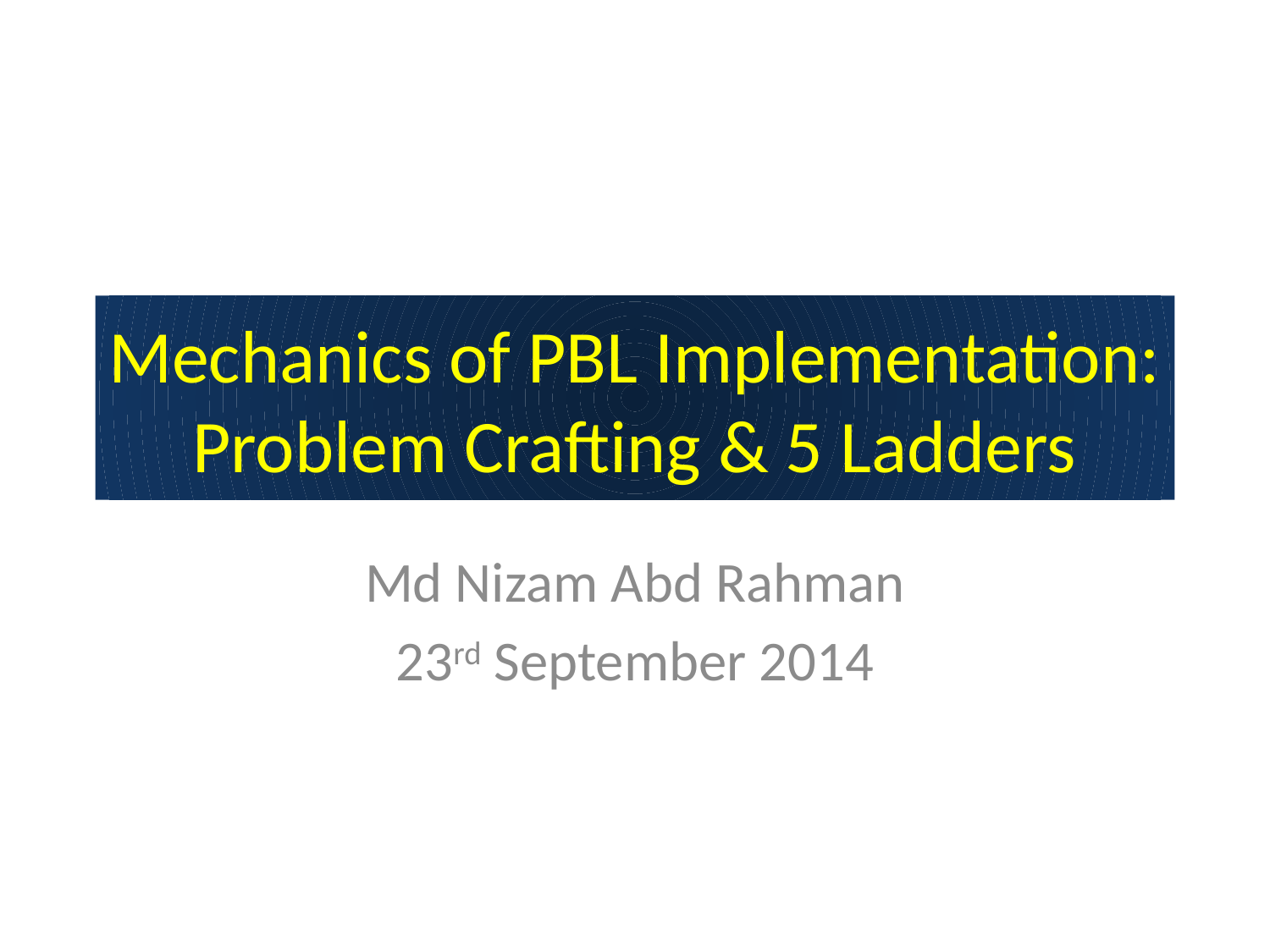

# Mechanics of PBL Implementation: Problem Crafting & 5 Ladders
Md Nizam Abd Rahman
23rd September 2014